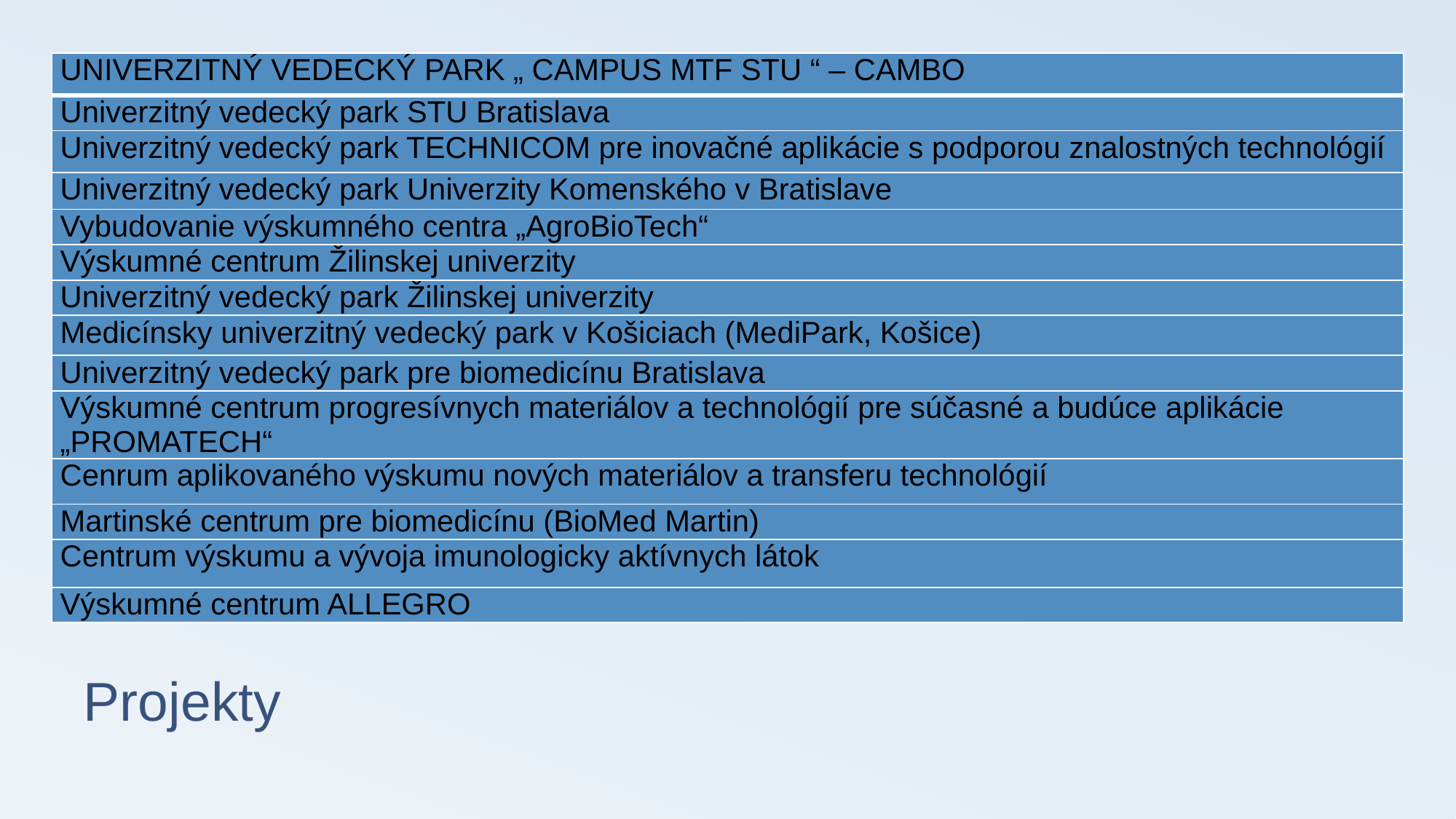

| UNIVERZITNÝ VEDECKÝ PARK „ CAMPUS MTF STU “ – CAMBO |
| --- |
| Univerzitný vedecký park STU Bratislava |
| Univerzitný vedecký park TECHNICOM pre inovačné aplikácie s podporou znalostných technológií |
| Univerzitný vedecký park Univerzity Komenského v Bratislave |
| Vybudovanie výskumného centra „AgroBioTech“ |
| Výskumné centrum Žilinskej univerzity |
| Univerzitný vedecký park Žilinskej univerzity |
| Medicínsky univerzitný vedecký park v Košiciach (MediPark, Košice) |
| Univerzitný vedecký park pre biomedicínu Bratislava |
| Výskumné centrum progresívnych materiálov a technológií pre súčasné a budúce aplikácie „PROMATECH“ |
| Cenrum aplikovaného výskumu nových materiálov a transferu technológií |
| Martinské centrum pre biomedicínu (BioMed Martin) |
| Centrum výskumu a vývoja imunologicky aktívnych látok |
| Výskumné centrum ALLEGRO |
# Projekty